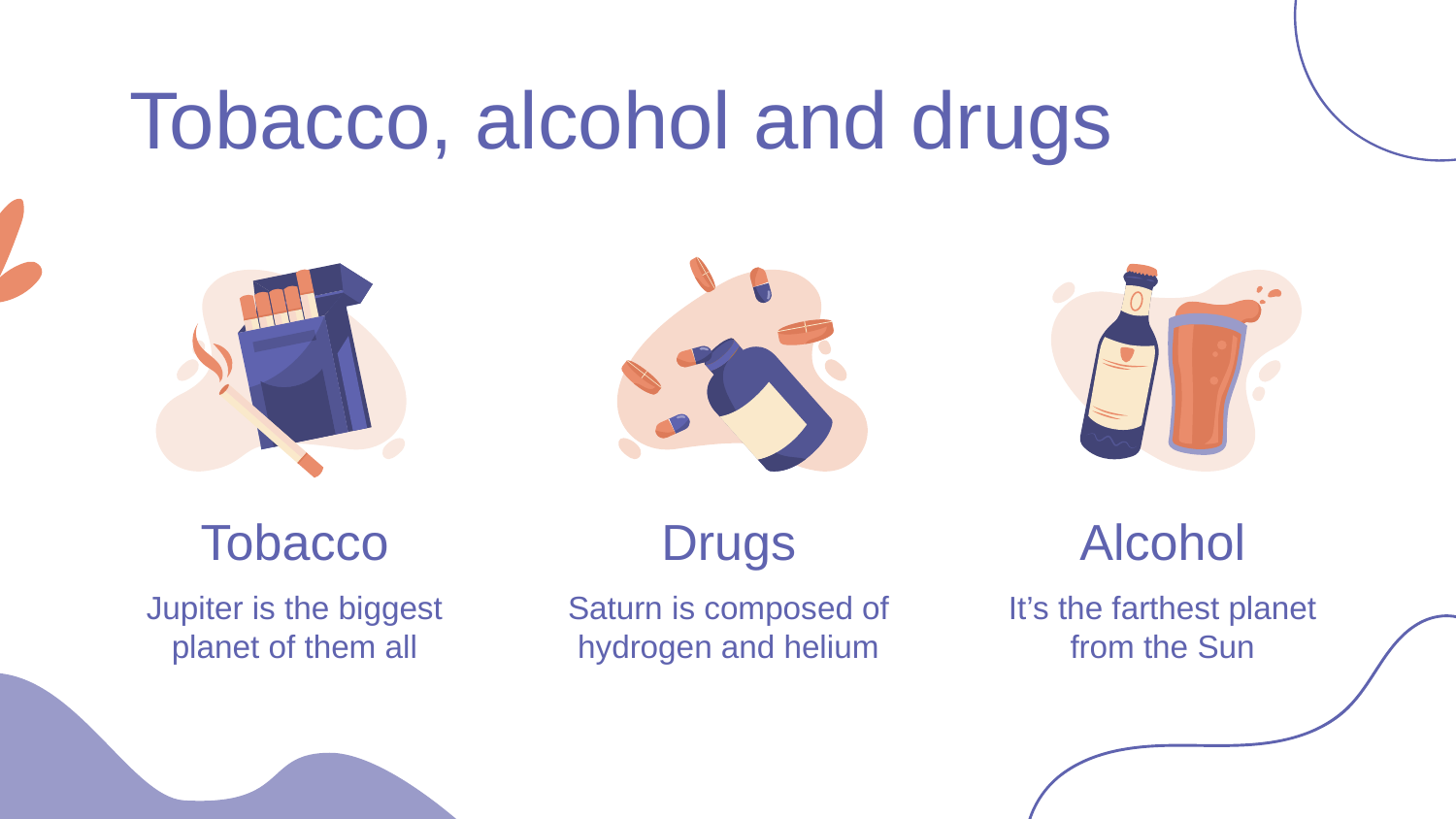

# Tobacco, alcohol and drugs

Tobacco
Drugs
Alcohol
Jupiter is the biggest planet of them all
Saturn is composed of hydrogen and helium
It’s the farthest planet from the Sun